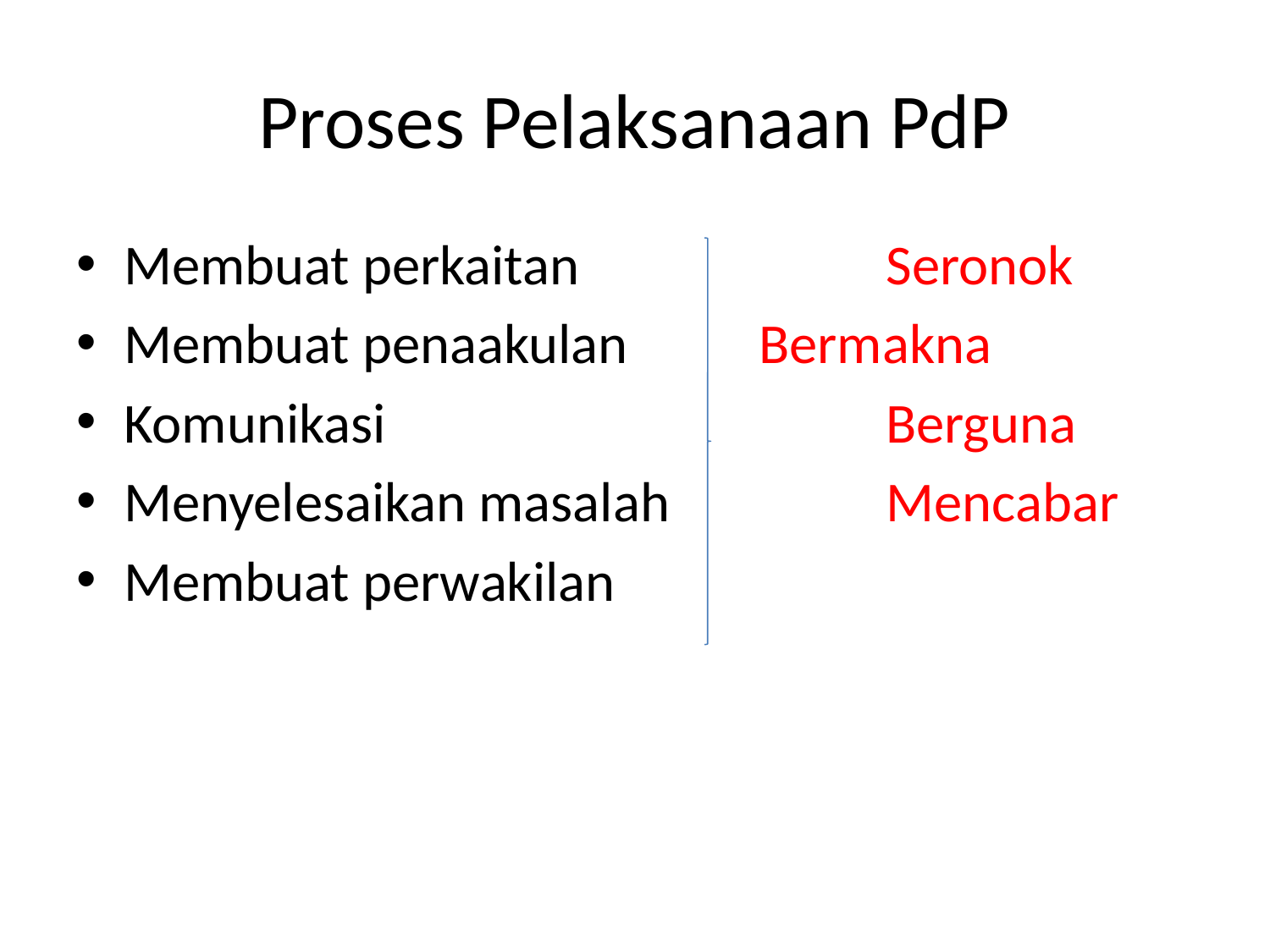

# Proses Pelaksanaan PdP
Membuat perkaitan			Seronok
Membuat penaakulan		Bermakna
Komunikasi				Berguna
Menyelesaikan masalah		Mencabar
Membuat perwakilan